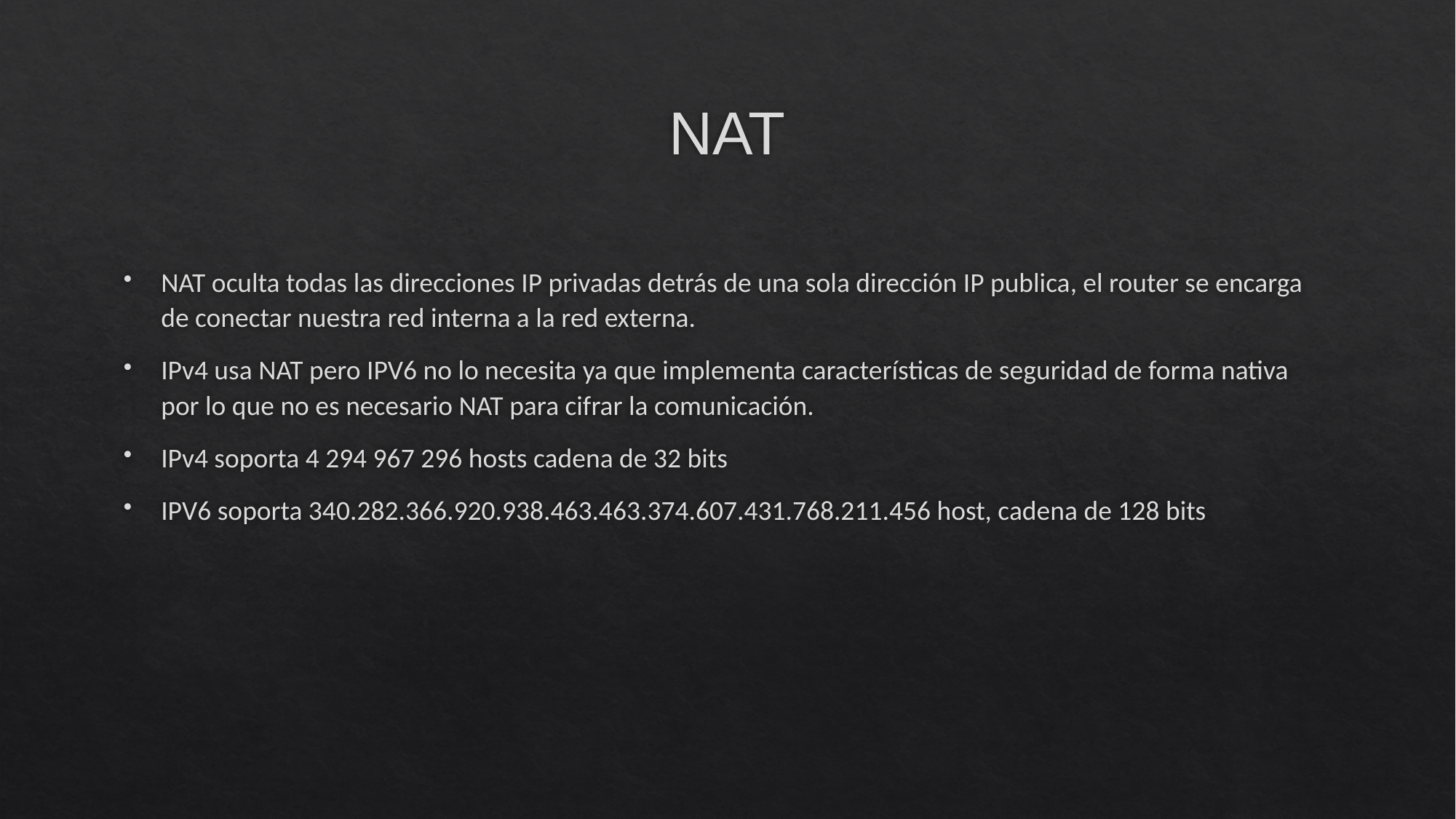

# NAT

NAT oculta todas las direcciones IP privadas detrás de una sola dirección IP publica, el router se encarga de conectar nuestra red interna a la red externa.
IPv4 usa NAT pero IPV6 no lo necesita ya que implementa características de seguridad de forma nativa por lo que no es necesario NAT para cifrar la comunicación.
IPv4 soporta 4 294 967 296 hosts cadena de 32 bits
IPV6 soporta 340.282.366.920.938.463.463.374.607.431.768.211.456 host, cadena de 128 bits